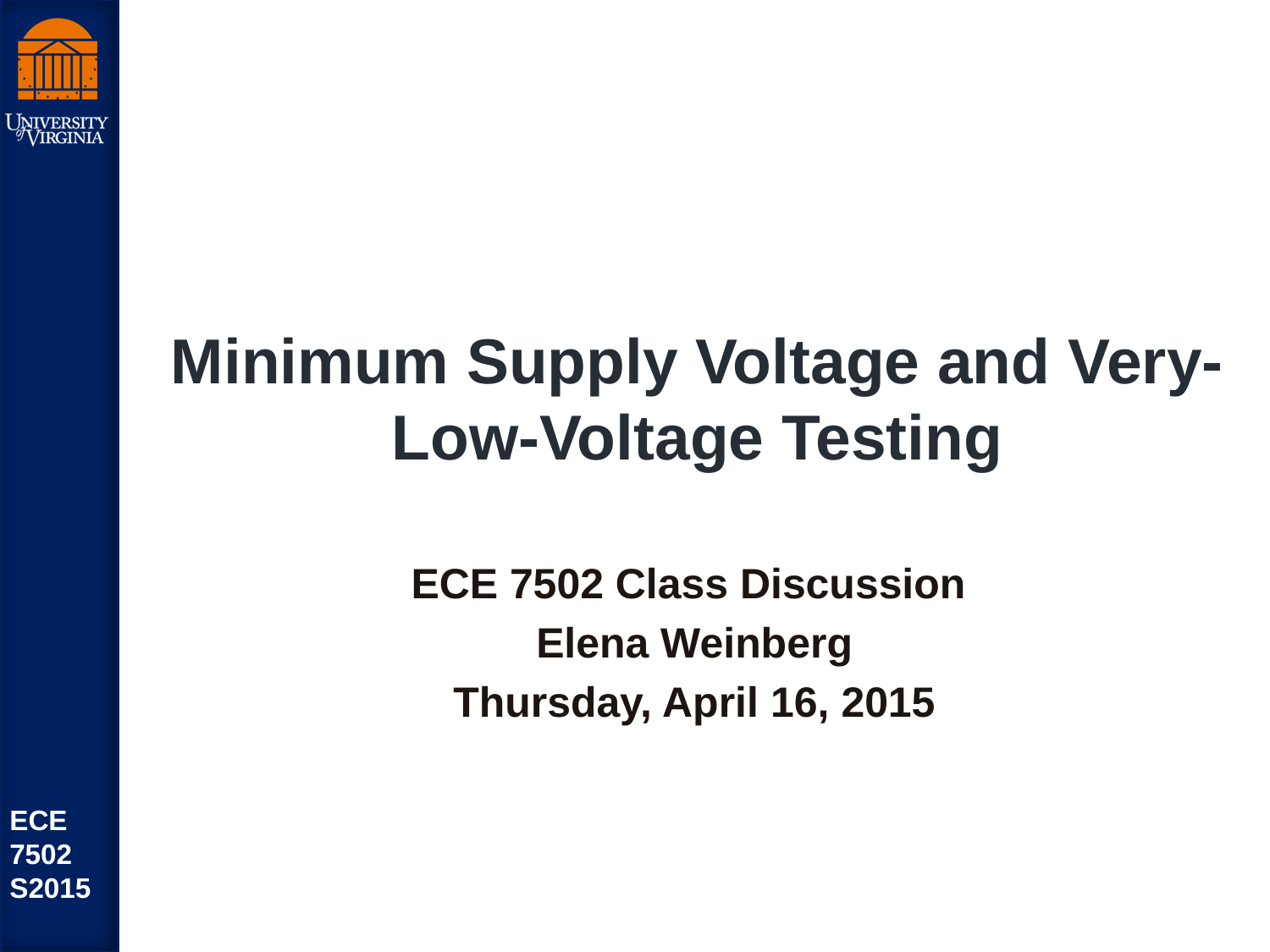

# Minimum Supply Voltage and Very-Low-Voltage Testing
ECE 7502 Class Discussion
Elena Weinberg
Thursday, April 16, 2015